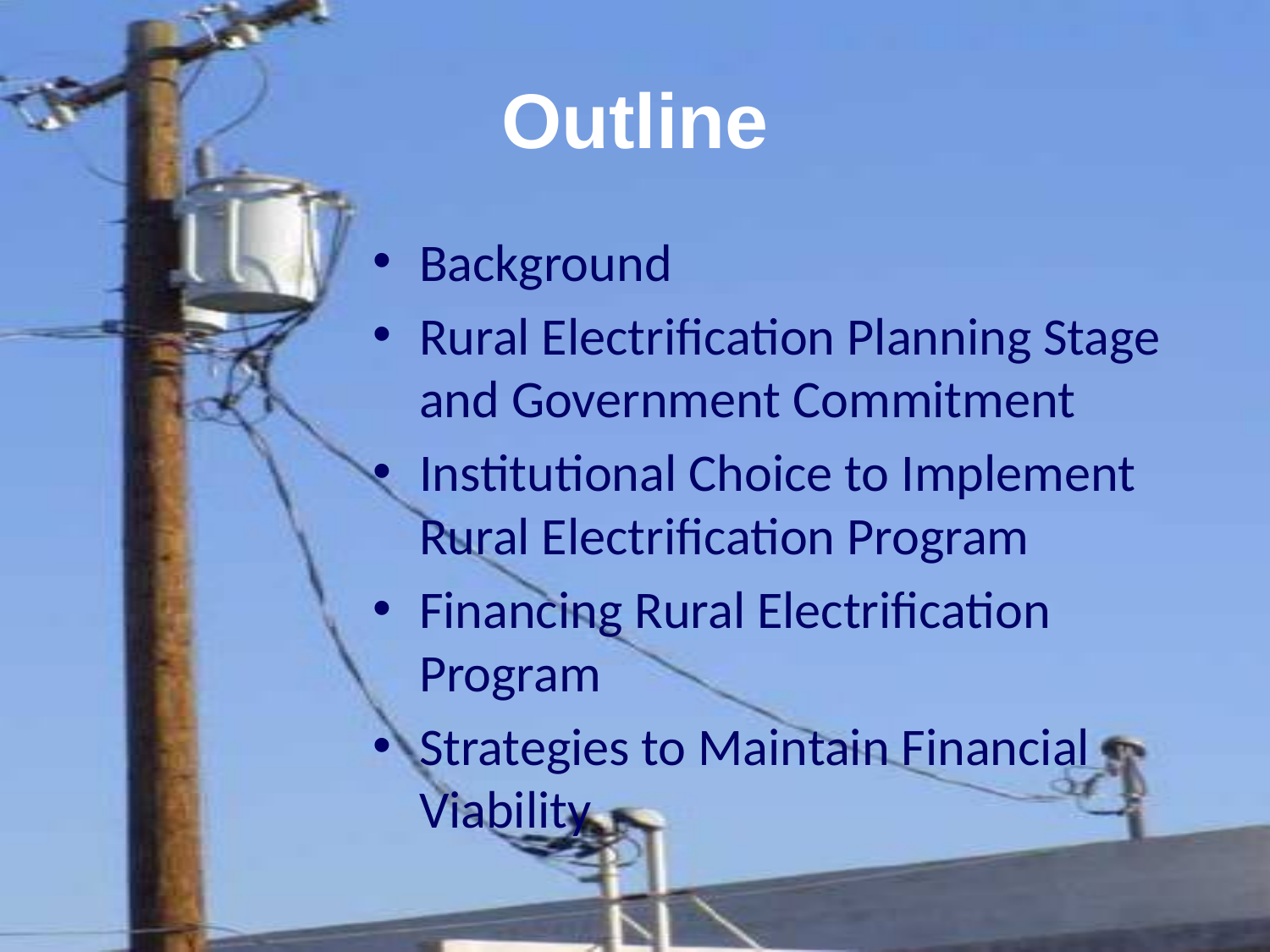

# Outline
Background
Rural Electrification Planning Stage and Government Commitment
Institutional Choice to Implement Rural Electrification Program
Financing Rural Electrification Program
Strategies to Maintain Financial Viability